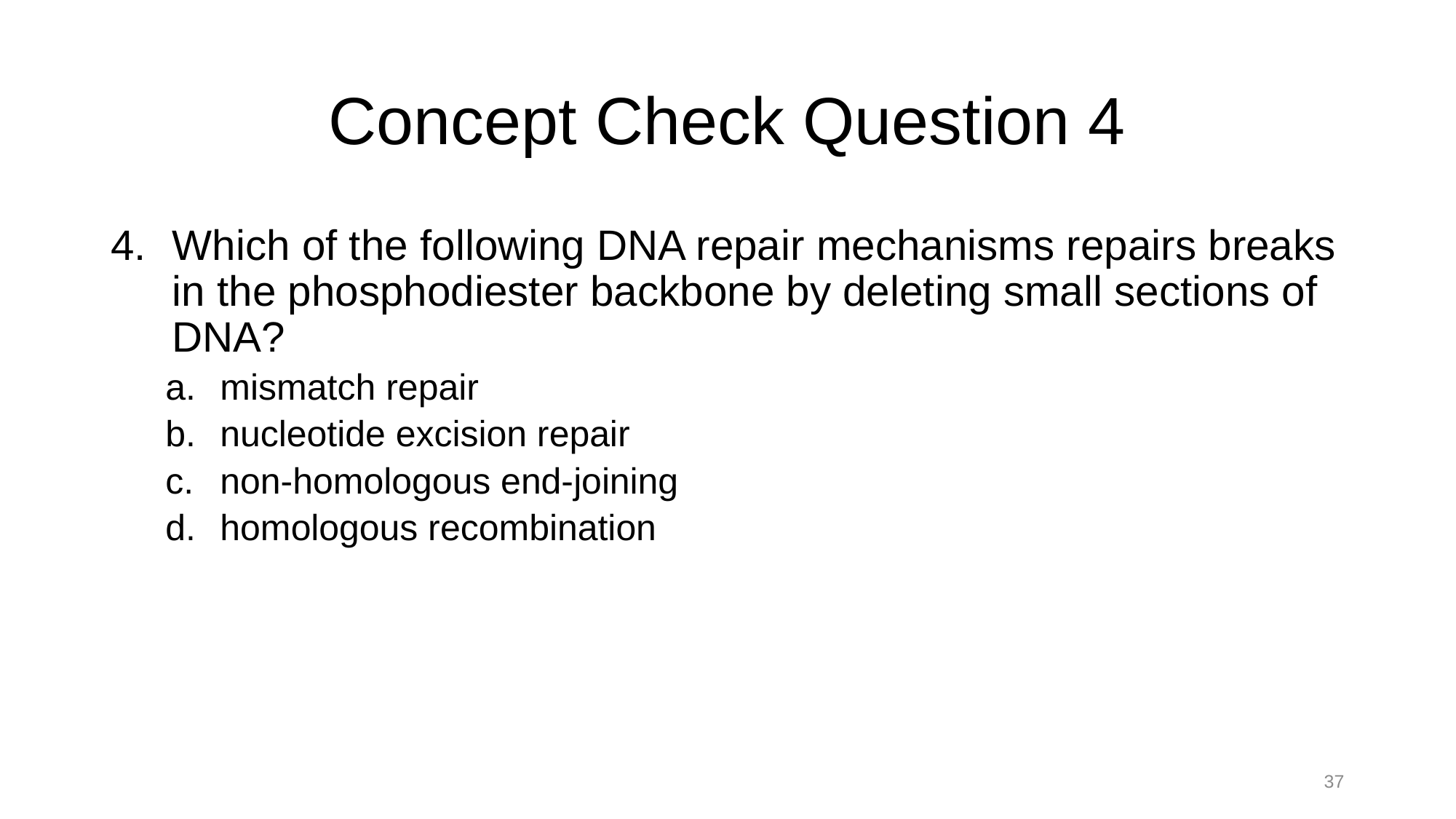

# Concept Check Question 4
Which of the following DNA repair mechanisms repairs breaks in the phosphodiester backbone by deleting small sections of DNA?
mismatch repair
nucleotide excision repair
non-homologous end-joining
homologous recombination
37